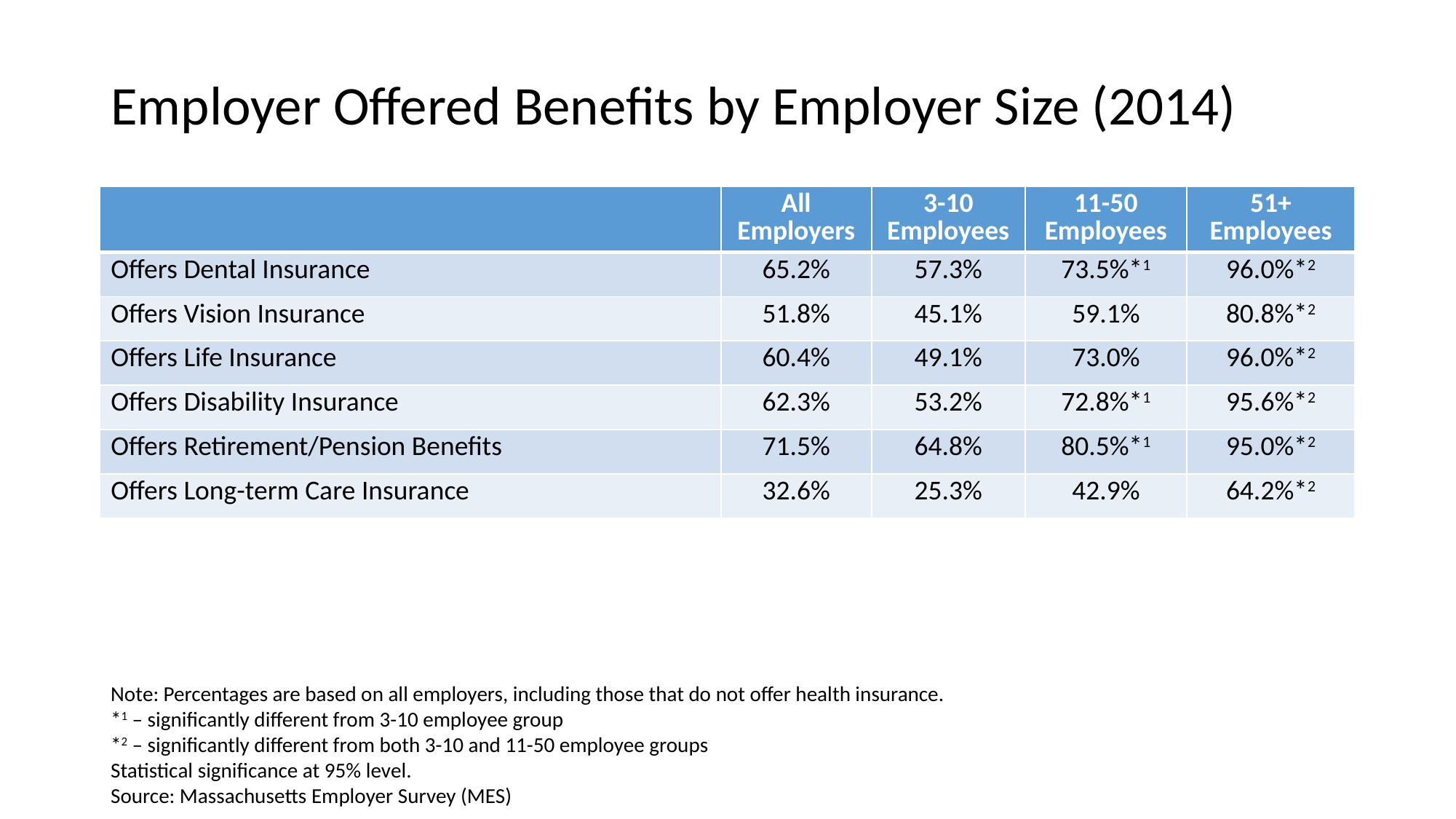

# Employer Offered Benefits by Employer Size (2014)
|  | All Employers | 3-10 Employees | 11-50 Employees | 51+ Employees |
| --- | --- | --- | --- | --- |
| Offers Dental Insurance | 65.2% | 57.3% | 73.5%\*1 | 96.0%\*2 |
| Offers Vision Insurance | 51.8% | 45.1% | 59.1% | 80.8%\*2 |
| Offers Life Insurance | 60.4% | 49.1% | 73.0% | 96.0%\*2 |
| Offers Disability Insurance | 62.3% | 53.2% | 72.8%\*1 | 95.6%\*2 |
| Offers Retirement/Pension Benefits | 71.5% | 64.8% | 80.5%\*1 | 95.0%\*2 |
| Offers Long-term Care Insurance | 32.6% | 25.3% | 42.9% | 64.2%\*2 |
Note: Percentages are based on all employers, including those that do not offer health insurance.
*1 – significantly different from 3-10 employee group
*2 – significantly different from both 3-10 and 11-50 employee groups
Statistical significance at 95% level.
Source: Massachusetts Employer Survey (MES)